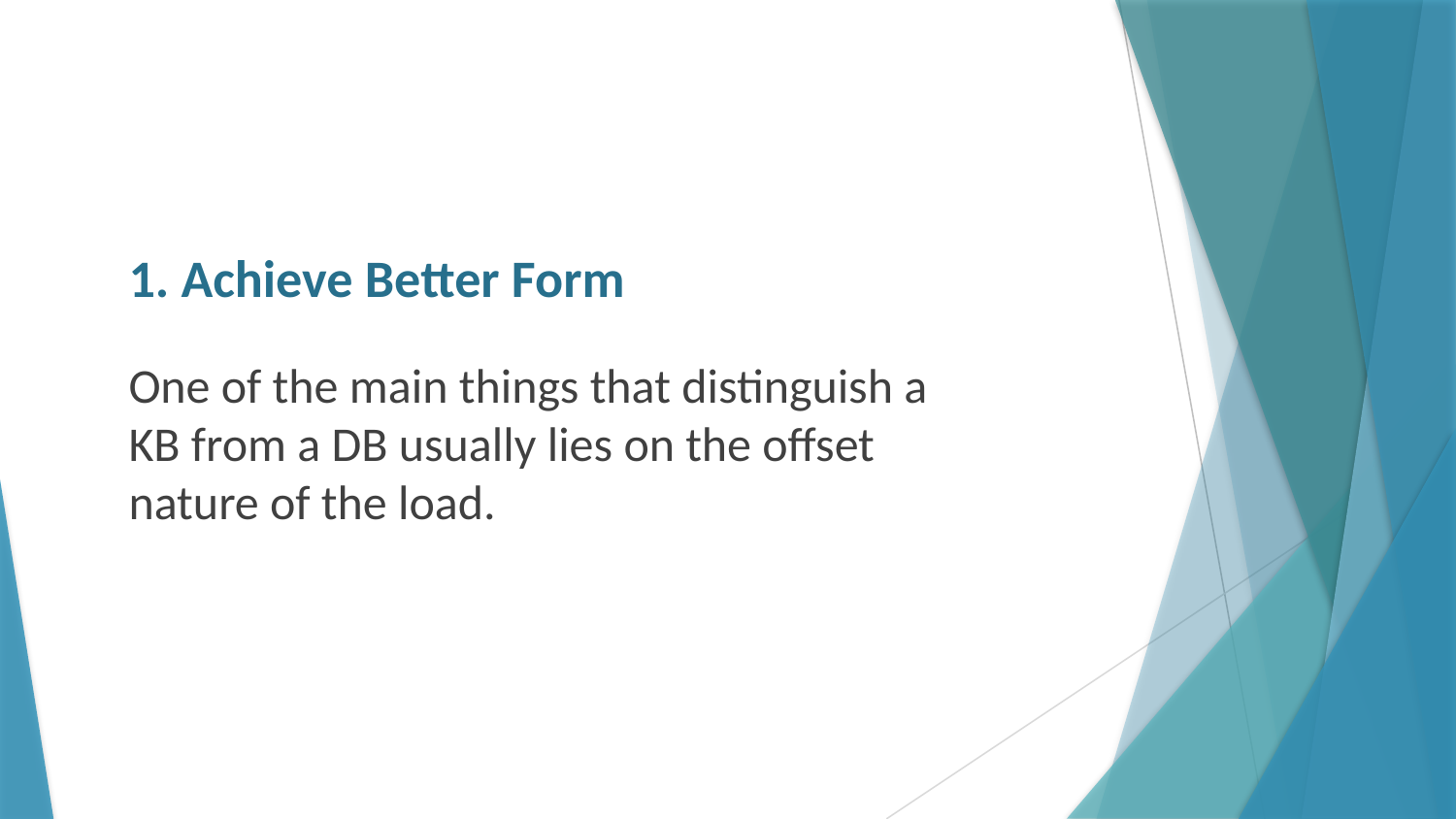

# 1. Achieve Better Form
One of the main things that distinguish a KB from a DB usually lies on the offset nature of the load.